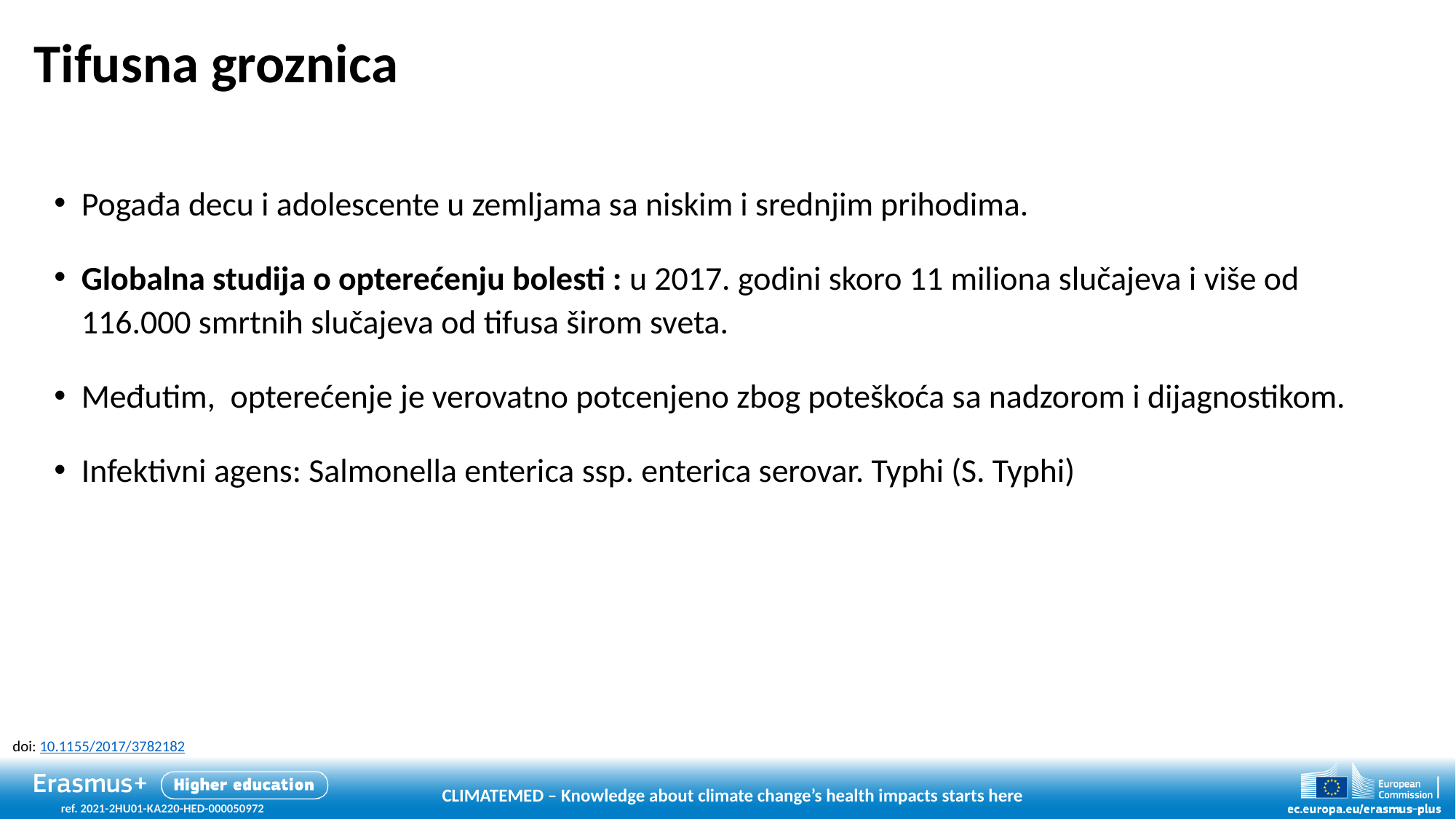

# Tifusna groznica
Pogađa decu i adolescente u zemljama sa niskim i srednjim prihodima.
Globalna studija o opterećenju bolesti : u 2017. godini skoro 11 miliona slučajeva i više od 116.000 smrtnih slučajeva od tifusa širom sveta.
Međutim,  opterećenje je verovatno potcenjeno zbog poteškoća sa nadzorom i dijagnostikom.
Infektivni agens: Salmonella enterica ssp. enterica serovar. Typhi (S. Typhi)

doi: 10.1155/2017/3782182